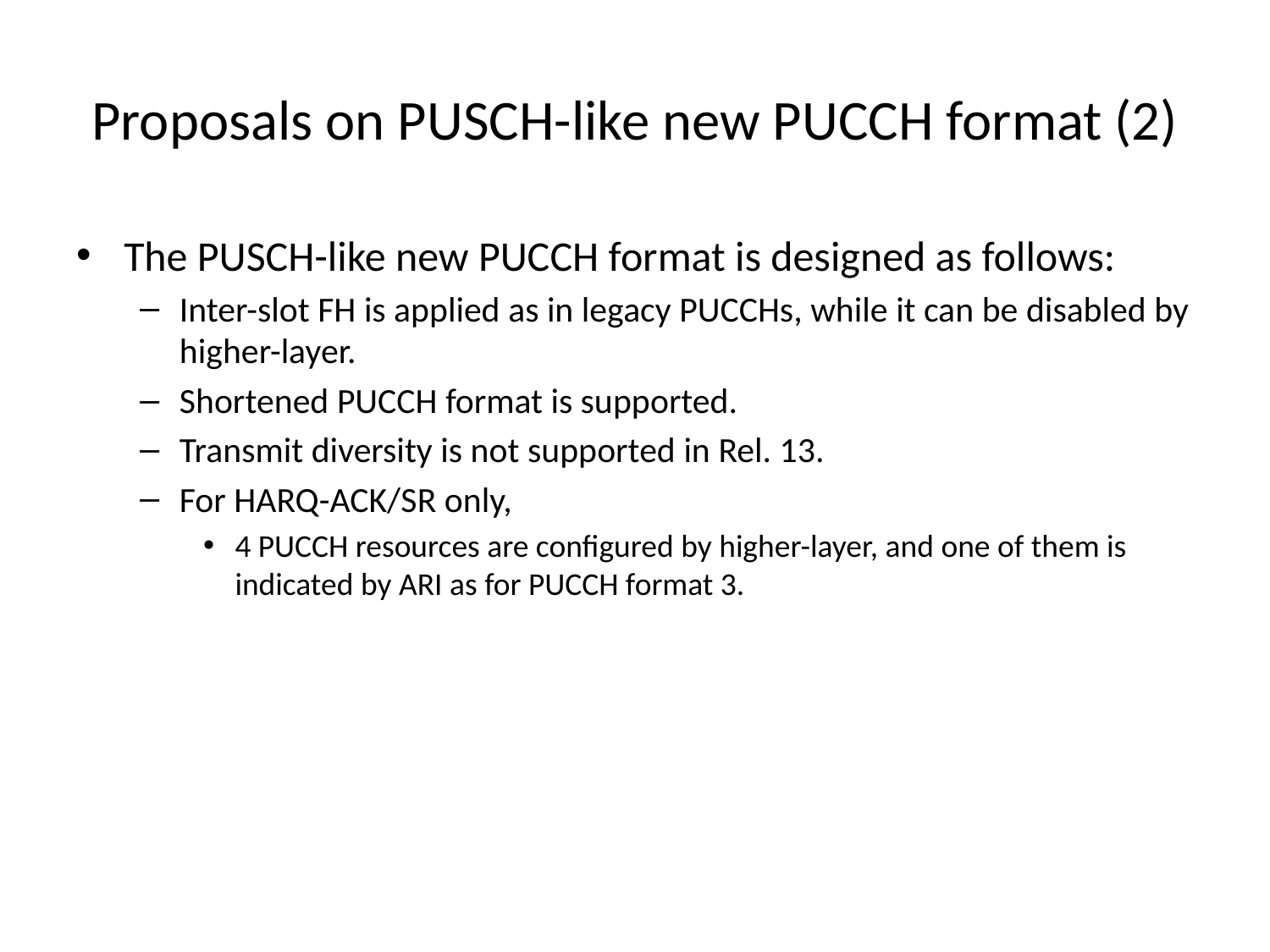

# Proposals on PUSCH-like new PUCCH format (2)
The PUSCH-like new PUCCH format is designed as follows:
Inter-slot FH is applied as in legacy PUCCHs, while it can be disabled by higher-layer.
Shortened PUCCH format is supported.
Transmit diversity is not supported in Rel. 13.
For HARQ-ACK/SR only,
4 PUCCH resources are configured by higher-layer, and one of them is indicated by ARI as for PUCCH format 3.